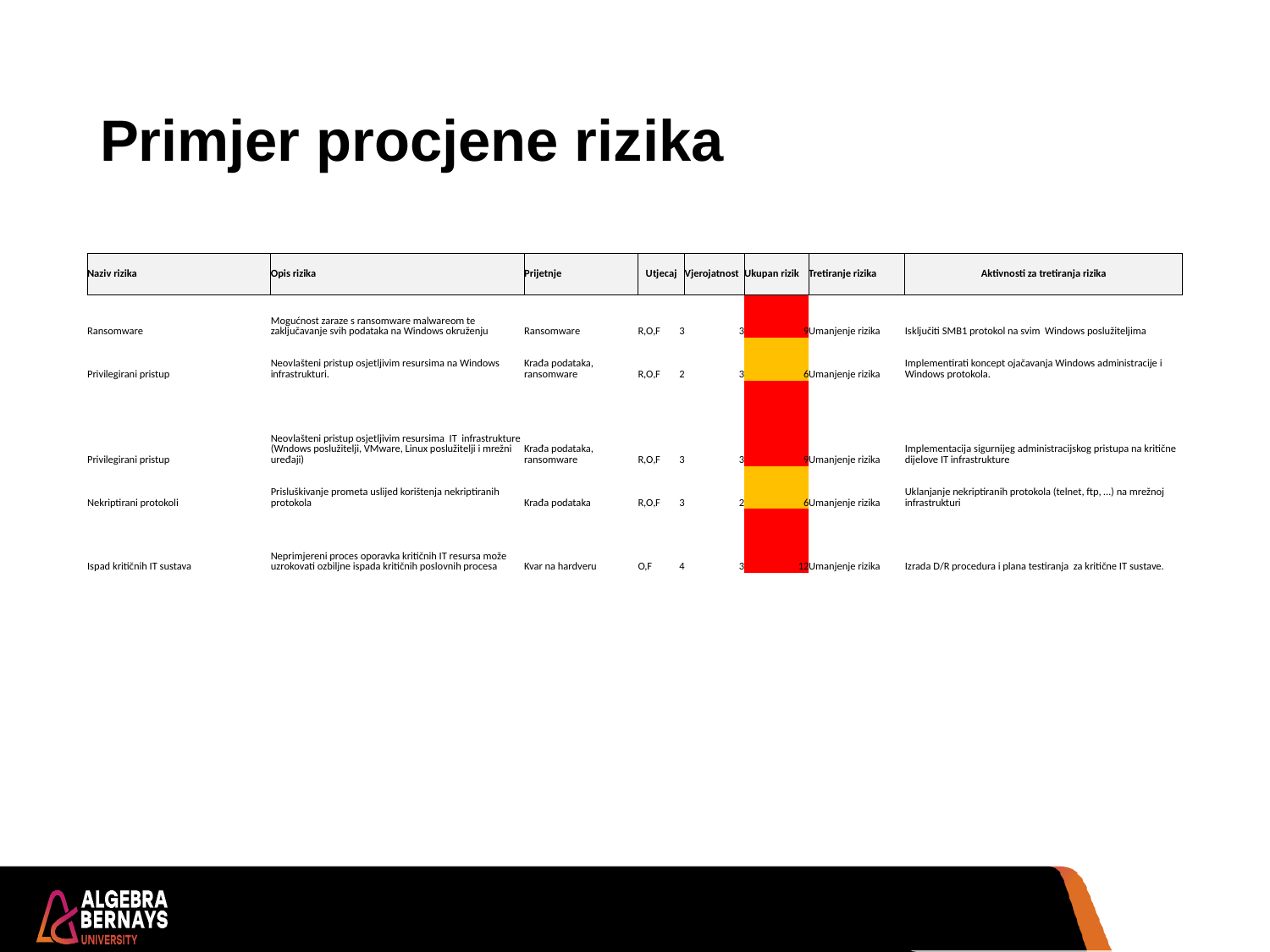

# Primjer procjene rizika
| Naziv rizika | Opis rizika | Prijetnje | Utjecaj |  | Vjerojatnost | Ukupan rizik | Tretiranje rizika | Aktivnosti za tretiranja rizika |
| --- | --- | --- | --- | --- | --- | --- | --- | --- |
| Ransomware | Mogućnost zaraze s ransomware malwareom te zaključavanje svih podataka na Windows okruženju | Ransomware | R,O,F | 3 | 3 | 9 | Umanjenje rizika | Isključiti SMB1 protokol na svim Windows poslužiteljima |
| Privilegirani pristup | Neovlašteni pristup osjetljivim resursima na Windows infrastrukturi. | Krađa podataka, ransomware | R,O,F | 2 | 3 | 6 | Umanjenje rizika | Implementirati koncept ojačavanja Windows administracije i Windows protokola. |
| Privilegirani pristup | Neovlašteni pristup osjetljivim resursima IT infrastrukture (Wndows poslužitelji, VMware, Linux poslužitelji i mrežni uređaji) | Krađa podataka, ransomware | R,O,F | 3 | 3 | 9 | Umanjenje rizika | Implementacija sigurnijeg administracijskog pristupa na kritične dijelove IT infrastrukture |
| Nekriptirani protokoli | Prisluškivanje prometa uslijed korištenja nekriptiranih protokola | Krađa podataka | R,O,F | 3 | 2 | 6 | Umanjenje rizika | Uklanjanje nekriptiranih protokola (telnet, ftp, …) na mrežnoj infrastrukturi |
| Ispad kritičnih IT sustava | Neprimjereni proces oporavka kritičnih IT resursa može uzrokovati ozbiljne ispada kritičnih poslovnih procesa | Kvar na hardveru | O,F | 4 | 3 | 12 | Umanjenje rizika | Izrada D/R procedura i plana testiranja za kritične IT sustave. |